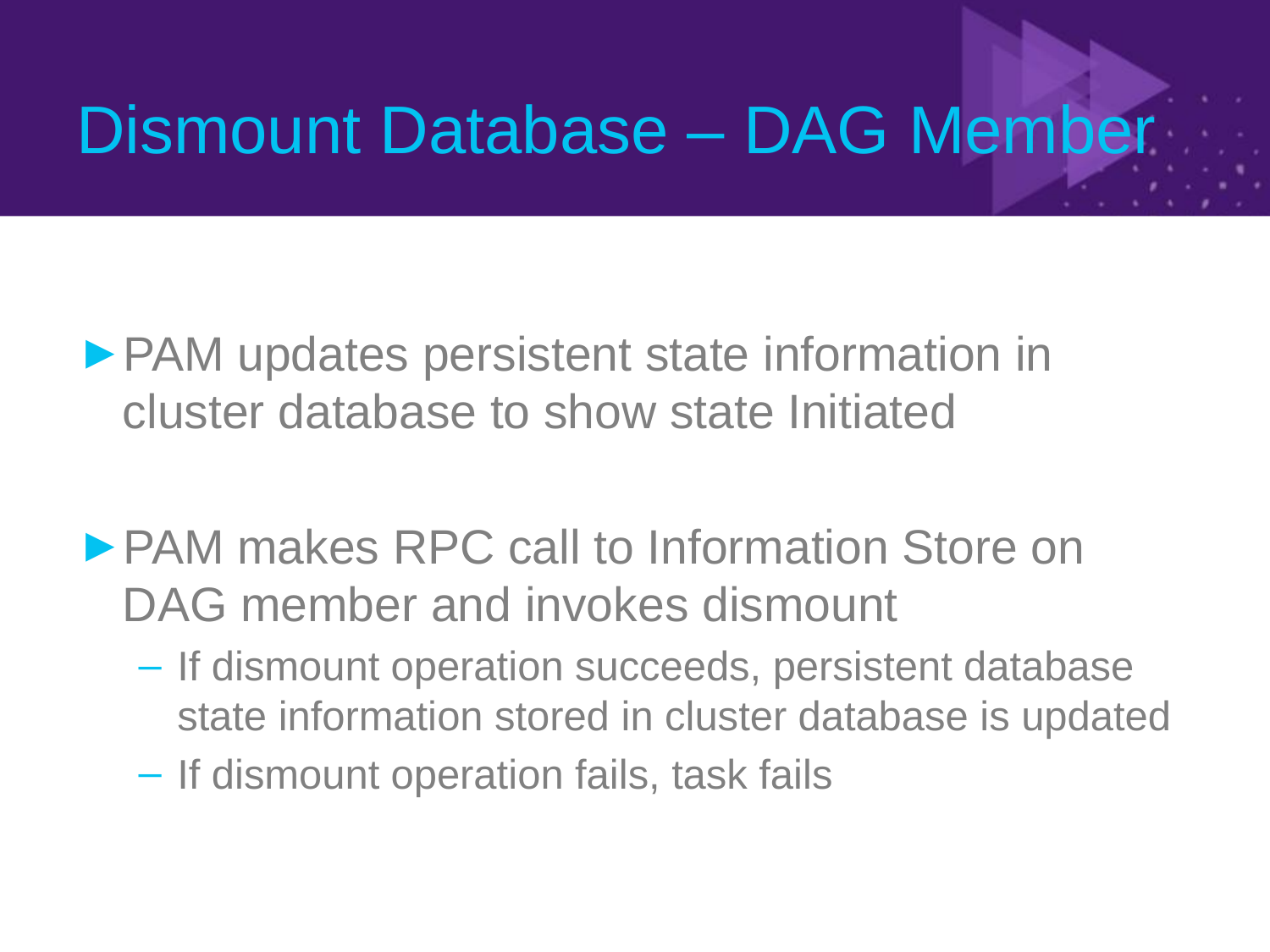

# Dismount Database – DAG Member
PAM updates persistent state information in cluster database to show state Initiated

PAM makes RPC call to Information Store on DAG member and invokes dismount
If dismount operation succeeds, persistent database state information stored in cluster database is updated
If dismount operation fails, task fails